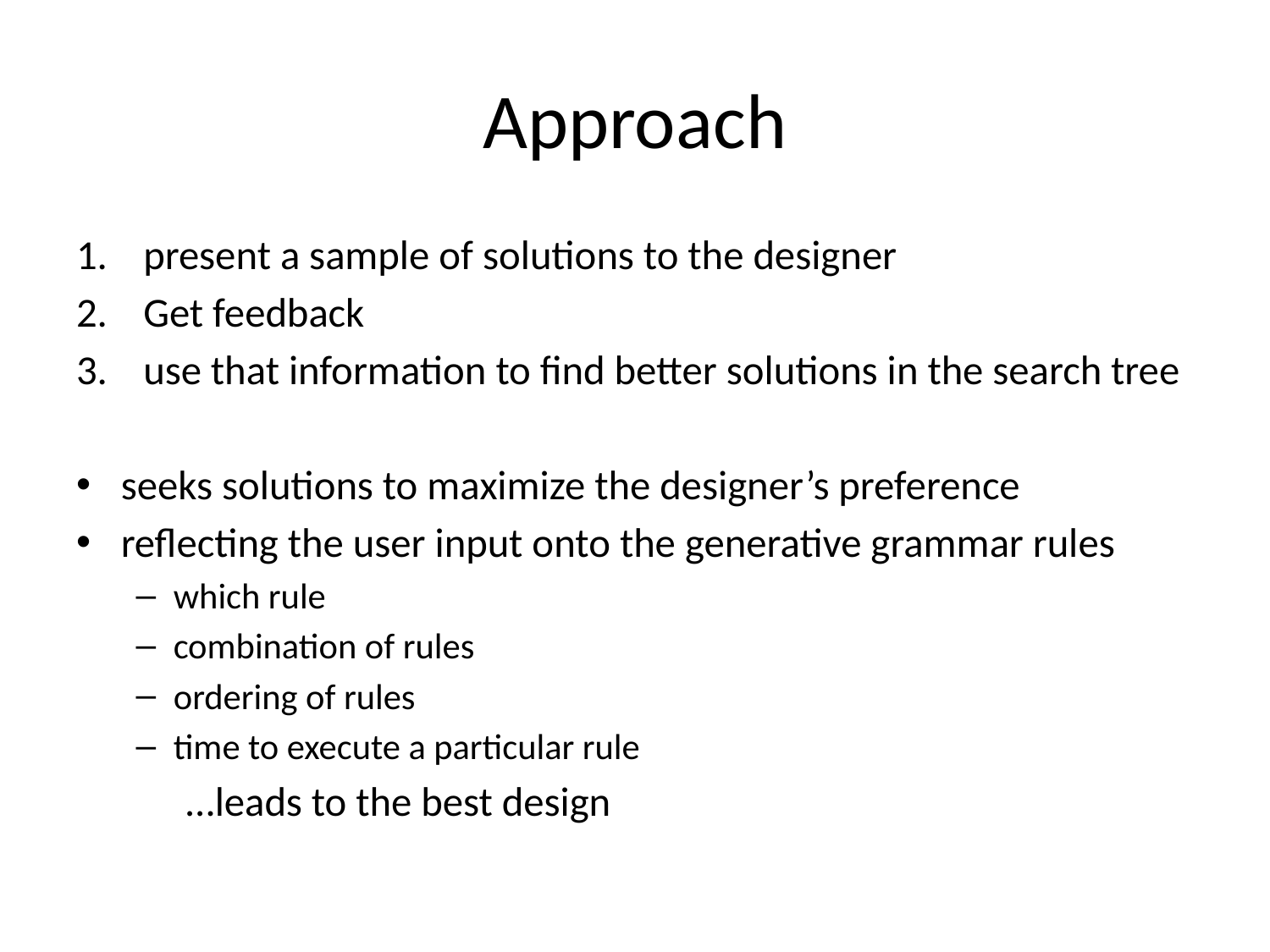

# Approach
present a sample of solutions to the designer
Get feedback
use that information to find better solutions in the search tree

seeks solutions to maximize the designer’s preference
reflecting the user input onto the generative grammar rules
which rule
combination of rules
ordering of rules
time to execute a particular rule
	       …leads to the best design